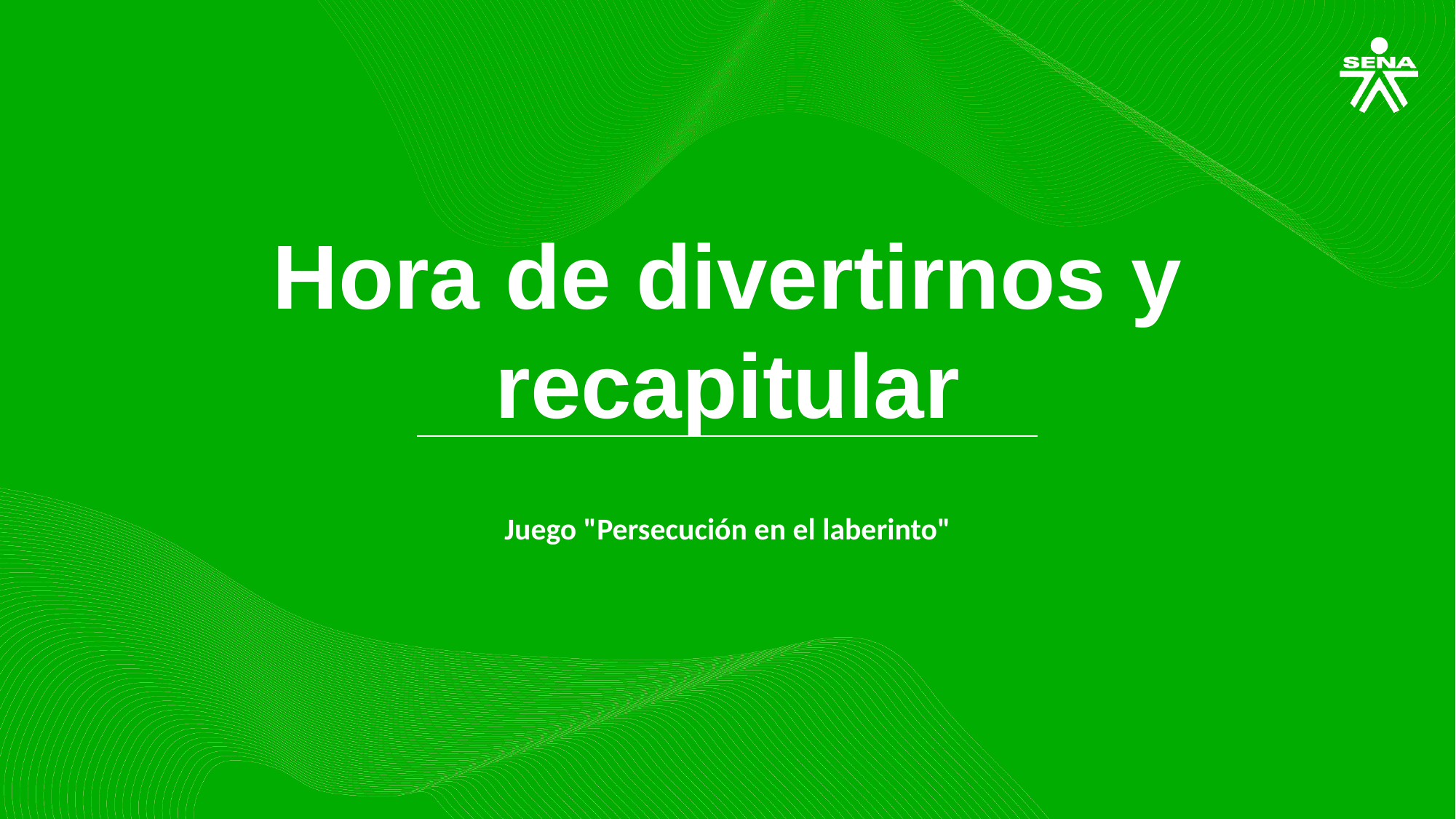

Hora de divertirnos y recapitular
Juego "Persecución en el laberinto"